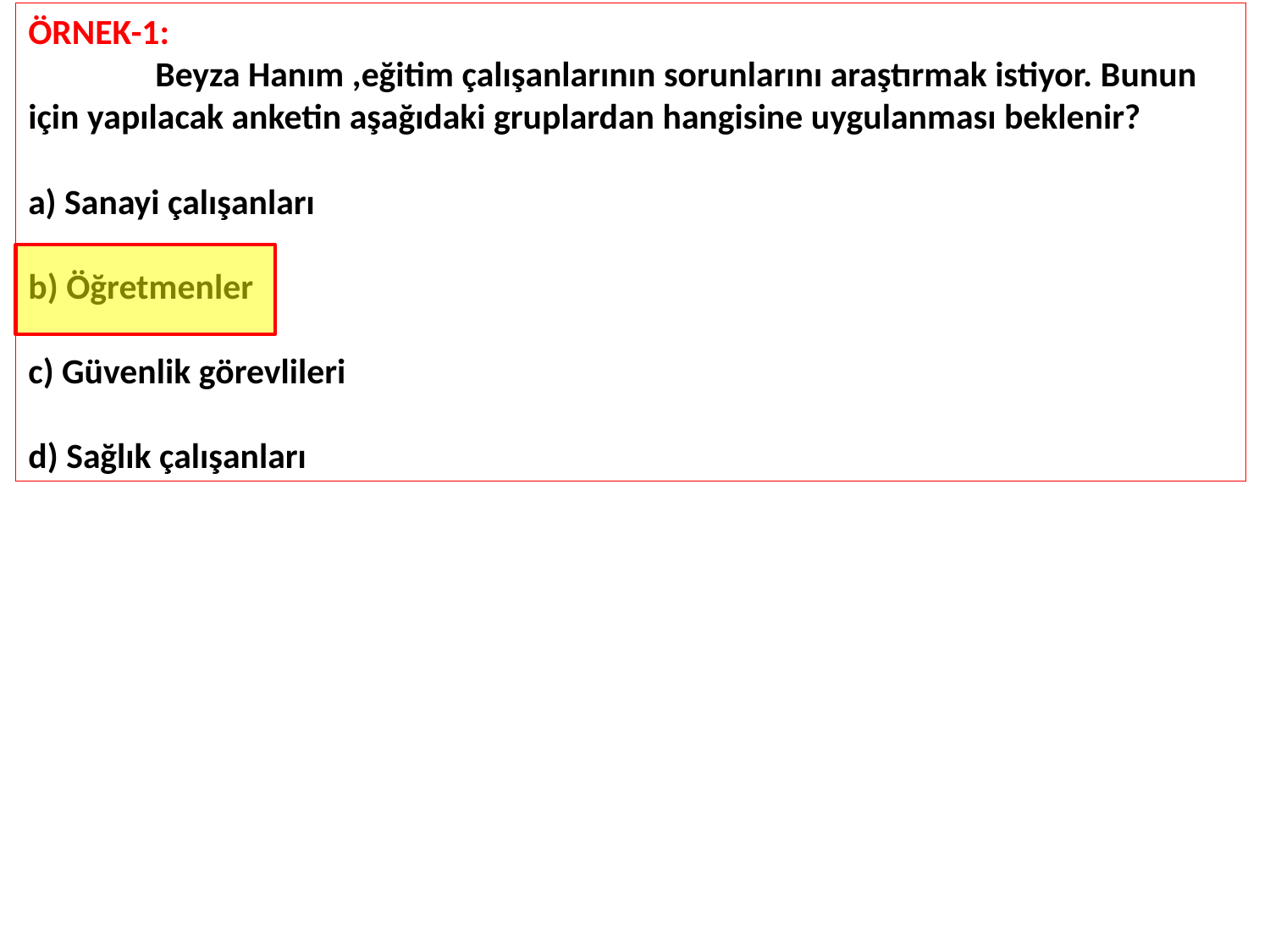

ÖRNEK-1:
	Beyza Hanım ,eğitim çalışanlarının sorunlarını araştırmak istiyor. Bunun için yapılacak anketin aşağıdaki gruplardan hangisine uygulanması beklenir?

a) Sanayi çalışanları

b) Öğretmenler

c) Güvenlik görevlileri

d) Sağlık çalışanları